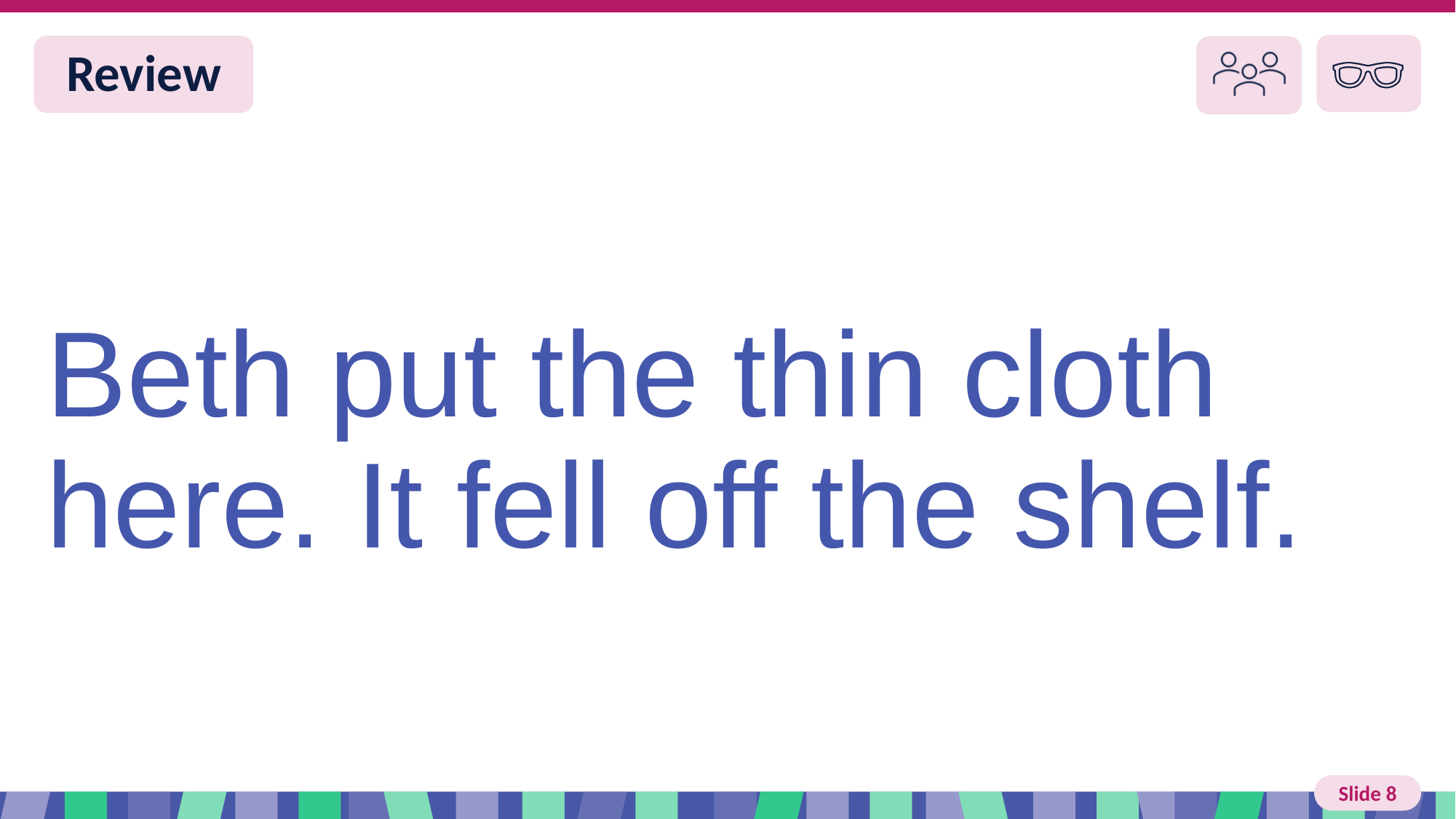

# Slide 8 Review
Beth put the thin cloth here. It fell off the shelf.